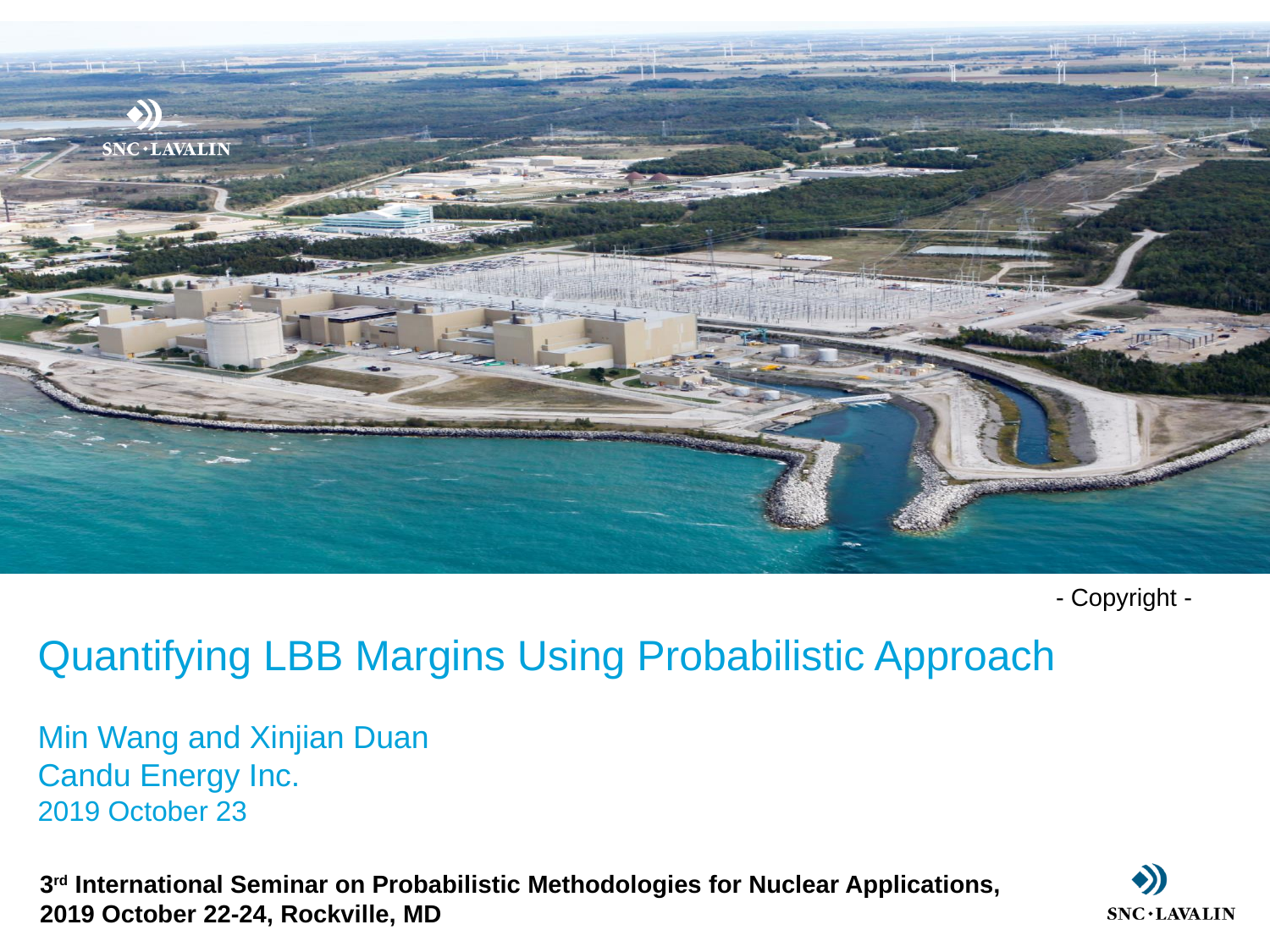

Quantifying LBB Margins Using Probabilistic Approach

Min Wang and Xinjian Duan
Candu Energy Inc.
2019 October 23
3rd International Seminar on Probabilistic Methodologies for Nuclear Applications,
2019 October 22-24, Rockville, MD